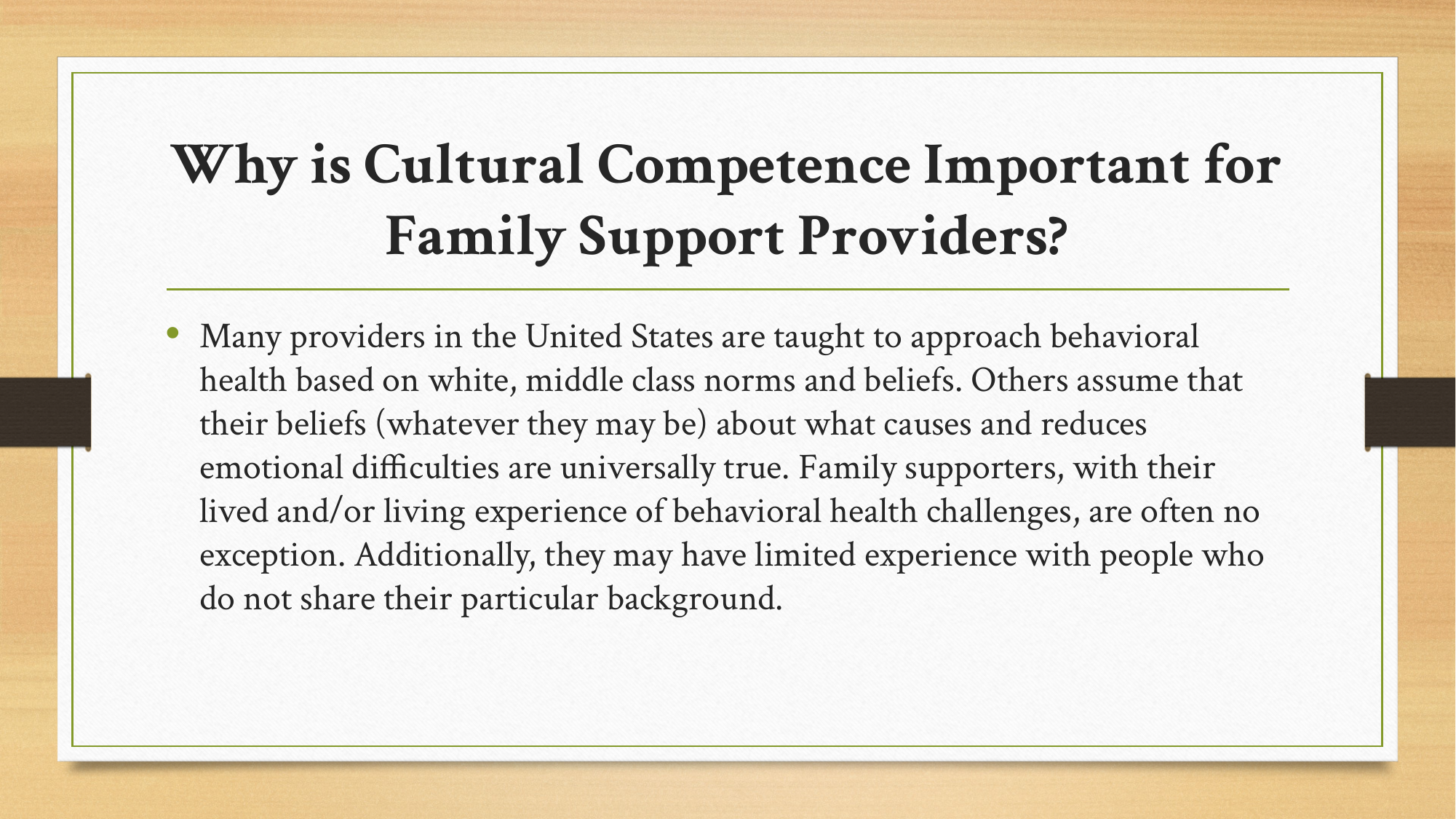

# Why is Cultural Competence Important for Family Support Providers?
Many providers in the United States are taught to approach behavioral health based on white, middle class norms and beliefs. Others assume that their beliefs (whatever they may be) about what causes and reduces emotional difficulties are universally true. Family supporters, with their lived and/or living experience of behavioral health challenges, are often no exception. Additionally, they may have limited experience with people who do not share their particular background.